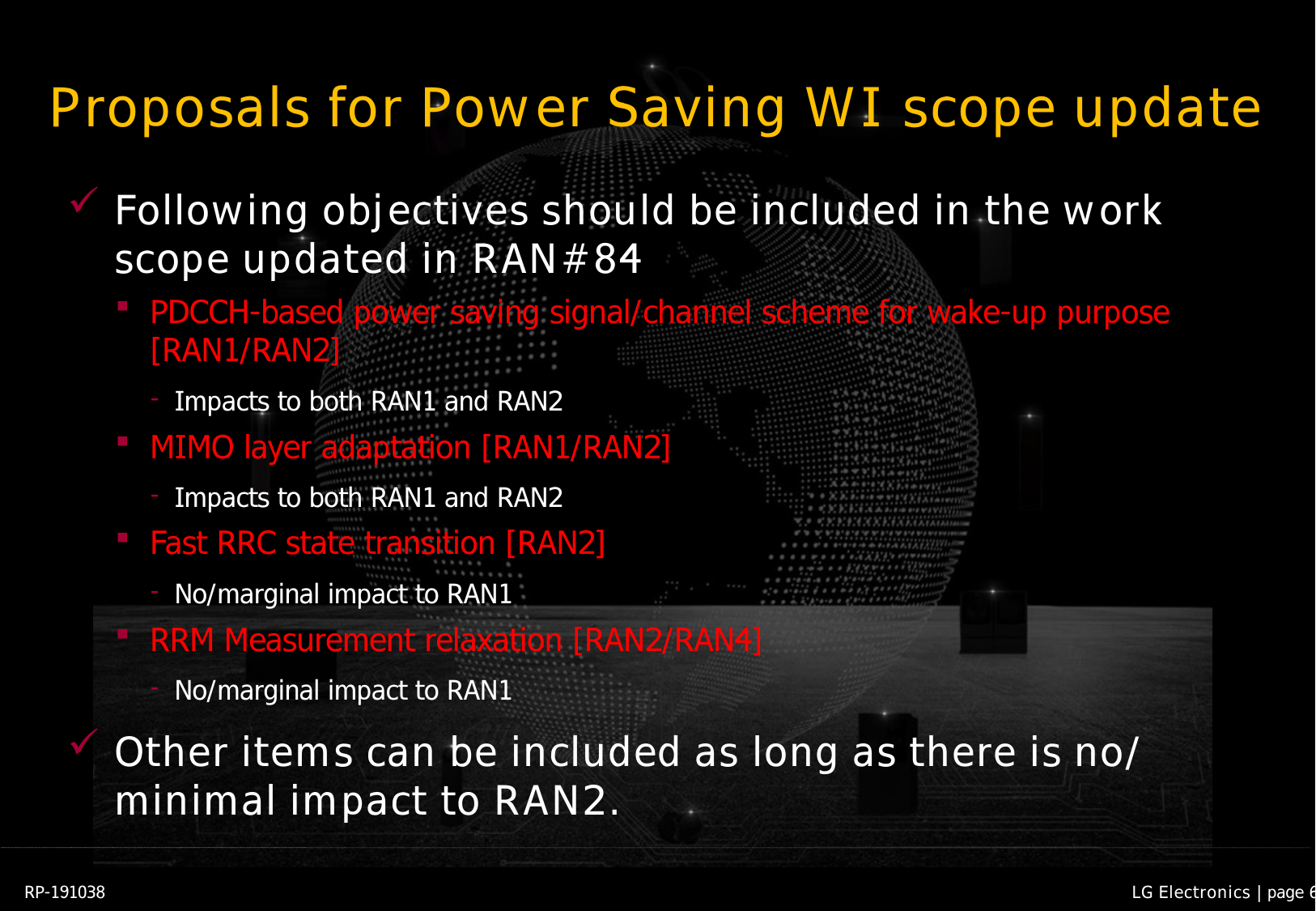

# Proposals for Power Saving WI scope update
Following objectives should be included in the work scope updated in RAN#84
PDCCH-based power saving signal/channel scheme for wake-up purpose [RAN1/RAN2]
Impacts to both RAN1 and RAN2
MIMO layer adaptation [RAN1/RAN2]
Impacts to both RAN1 and RAN2
Fast RRC state transition [RAN2]
No/marginal impact to RAN1
RRM Measurement relaxation [RAN2/RAN4]
No/marginal impact to RAN1
Other items can be included as long as there is no/minimal impact to RAN2.